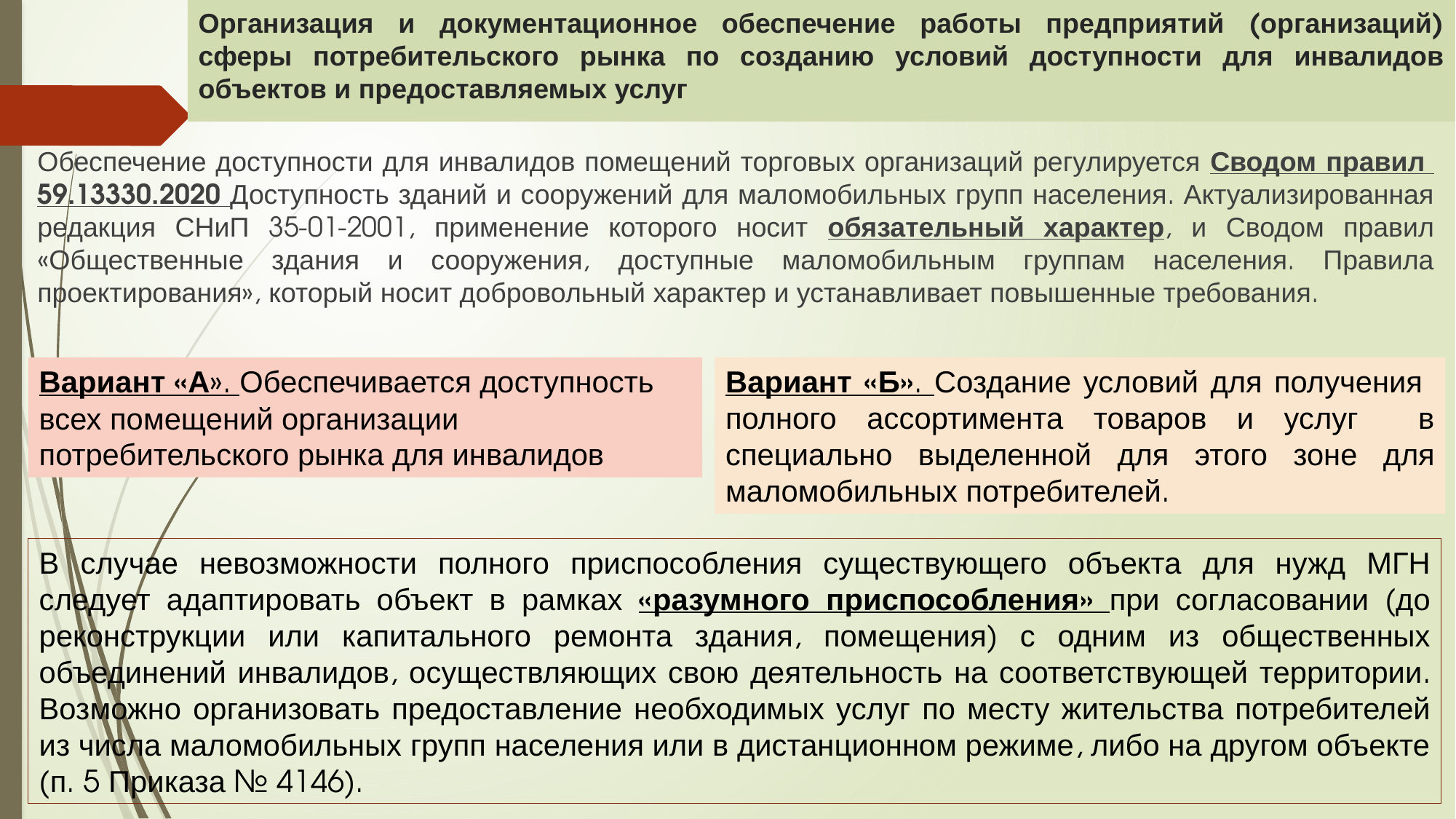

# Организация и документационное обеспечение работы предприятий (организаций) сферы потребительского рынка по созданию условий доступности для инвалидов объектов и предоставляемых услуг
Обеспечение доступности для инвалидов помещений торговых организаций регулируется Сводом правил  59.13330.2020 Доступность зданий и сооружений для маломобильных групп населения. Актуализированная редакция СНиП 35-01-2001, применение которого носит обязательный характер, и Сводом правил «Общественные здания и сооружения, доступные маломобильным группам населения. Правила проектирования», который носит добровольный характер и устанавливает повышенные требования.
Вариант «А». Обеспечивается доступность всех помещений организации потребительского рынка для инвалидов
Вариант «Б». Создание условий для получения  полного ассортимента товаров и услуг  в специально выделенной для этого зоне для маломобильных потребителей.
В случае невозможности полного приспособления существующего объекта для нужд МГН следует адаптировать объект в рамках «разумного приспособления» при согласовании (до реконструкции или капитального ремонта здания, помещения) с одним из общественных объединений инвалидов, осуществляющих свою деятельность на соответствующей территории. Возможно организовать предоставление необходимых услуг по месту жительства потребителей из числа маломобильных групп населения или в дистанционном режиме, либо на другом объекте (п. 5 Приказа № 4146).